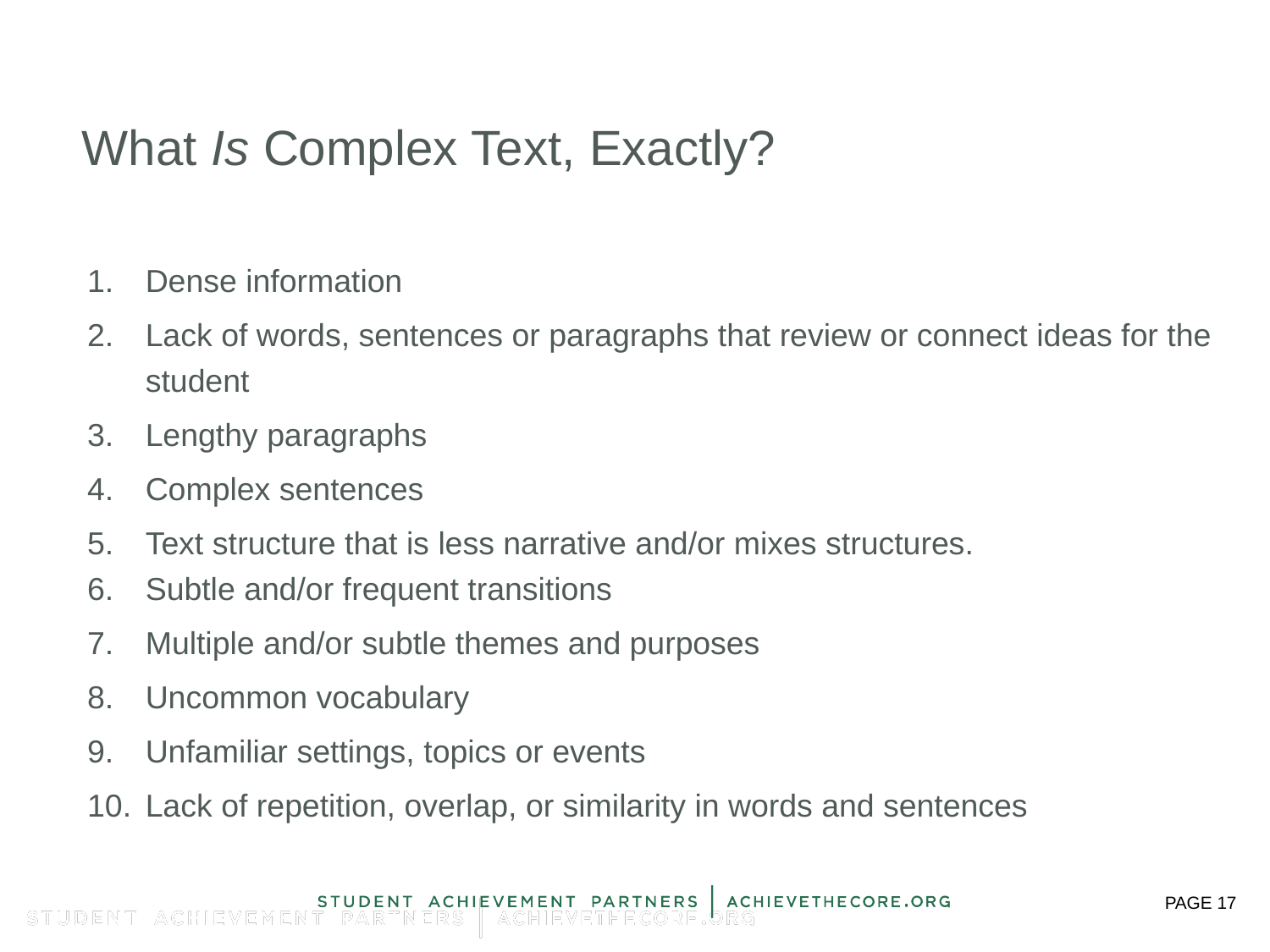

# What Is Complex Text, Exactly?
Dense information
Lack of words, sentences or paragraphs that review or connect ideas for the student
Lengthy paragraphs
Complex sentences
Text structure that is less narrative and/or mixes structures.
Subtle and/or frequent transitions
Multiple and/or subtle themes and purposes
Uncommon vocabulary
Unfamiliar settings, topics or events
Lack of repetition, overlap, or similarity in words and sentences